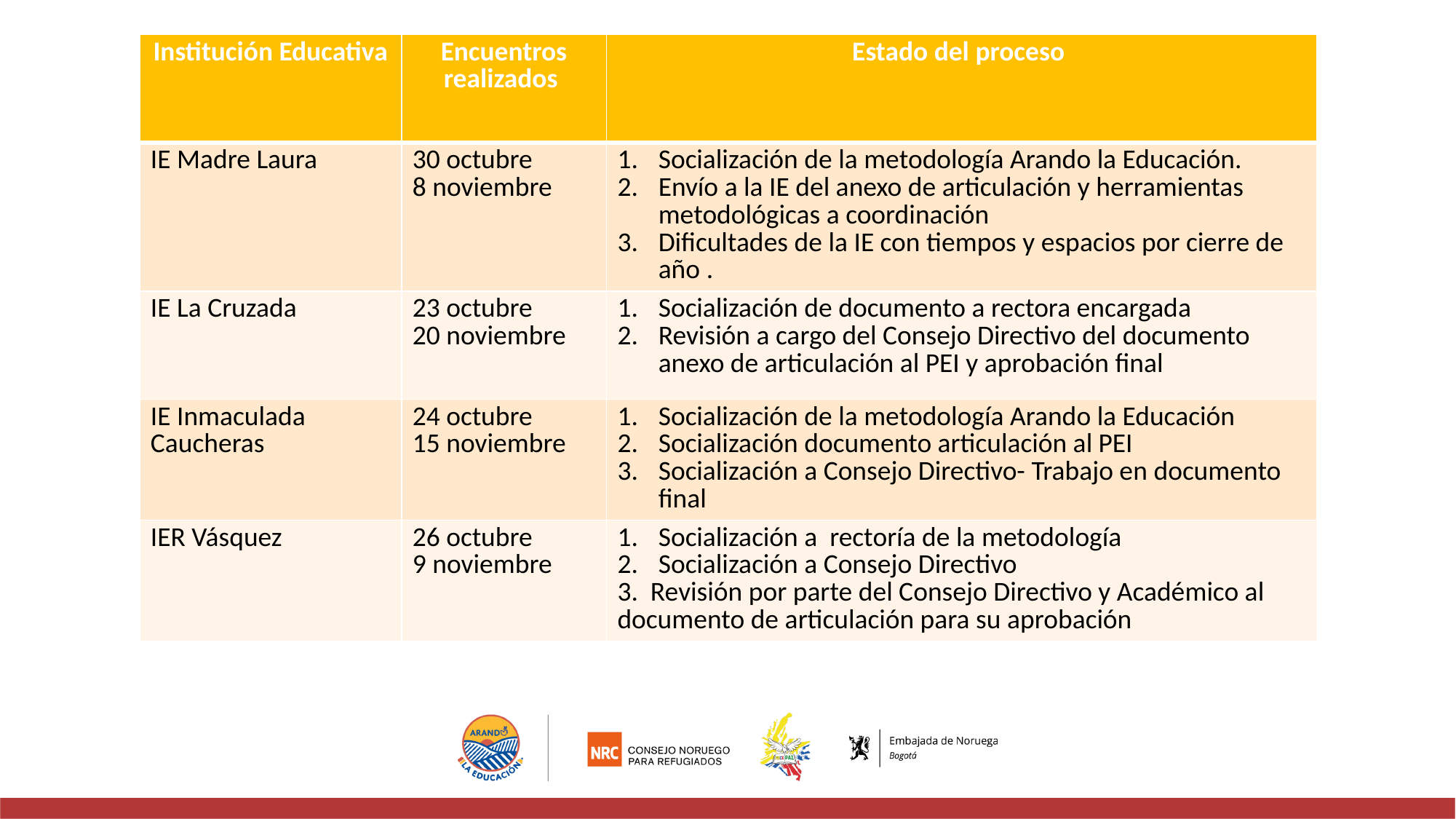

| Institución Educativa | Encuentros realizados | Estado del proceso |
| --- | --- | --- |
| IE Madre Laura | 30 octubre 8 noviembre | Socialización de la metodología Arando la Educación. Envío a la IE del anexo de articulación y herramientas metodológicas a coordinación Dificultades de la IE con tiempos y espacios por cierre de año . |
| IE La Cruzada | 23 octubre 20 noviembre | Socialización de documento a rectora encargada Revisión a cargo del Consejo Directivo del documento anexo de articulación al PEI y aprobación final |
| IE Inmaculada Caucheras | 24 octubre 15 noviembre | Socialización de la metodología Arando la Educación Socialización documento articulación al PEI Socialización a Consejo Directivo- Trabajo en documento final |
| IER Vásquez | 26 octubre 9 noviembre | Socialización a rectoría de la metodología Socialización a Consejo Directivo 3. Revisión por parte del Consejo Directivo y Académico al documento de articulación para su aprobación |